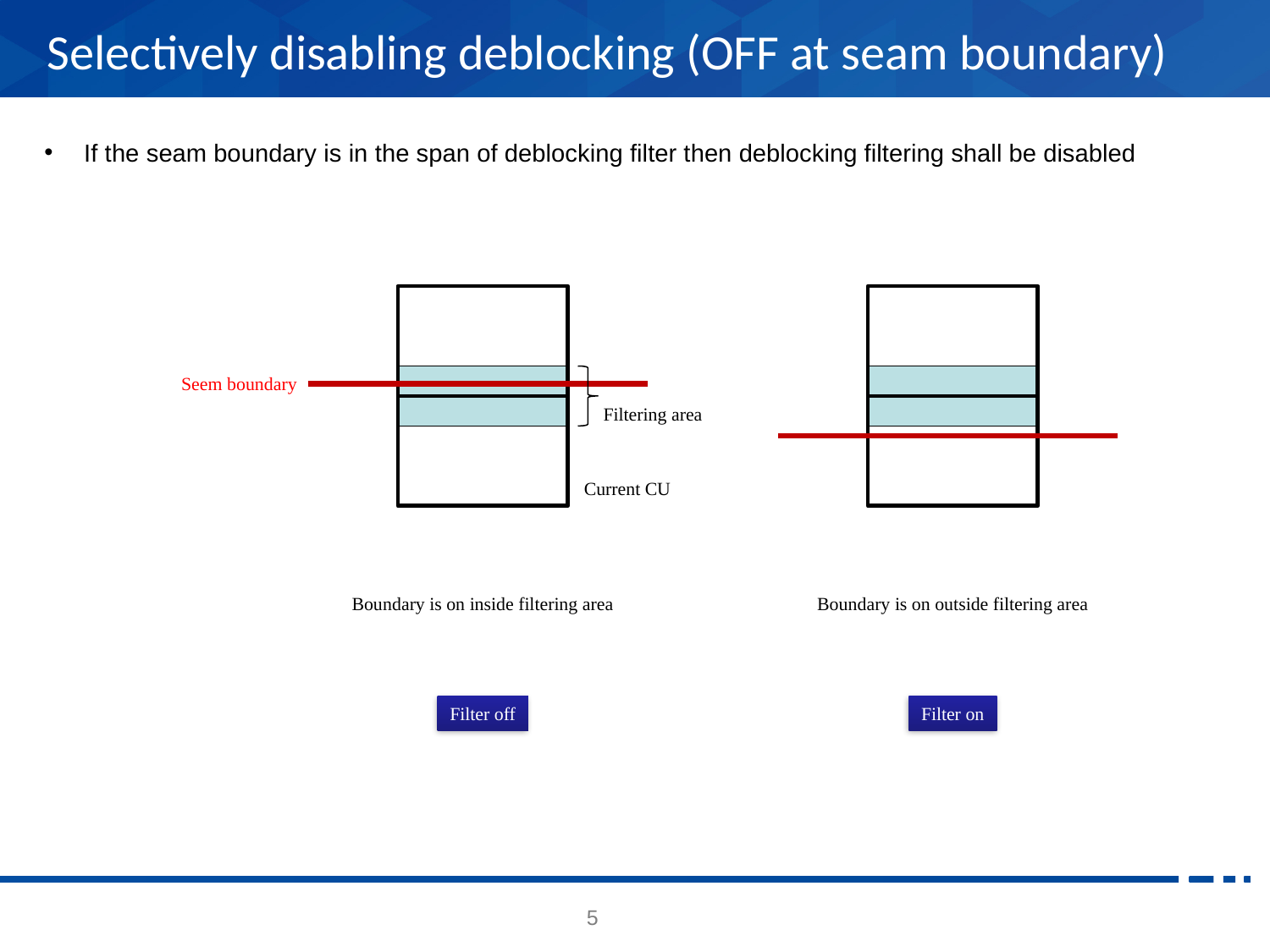

# Selectively disabling deblocking (OFF at seam boundary)
If the seam boundary is in the span of deblocking filter then deblocking filtering shall be disabled

Seem boundary

Filtering area

Current CU
Boundary is on inside filtering area
Boundary is on outside filtering area
Filter off
Filter on